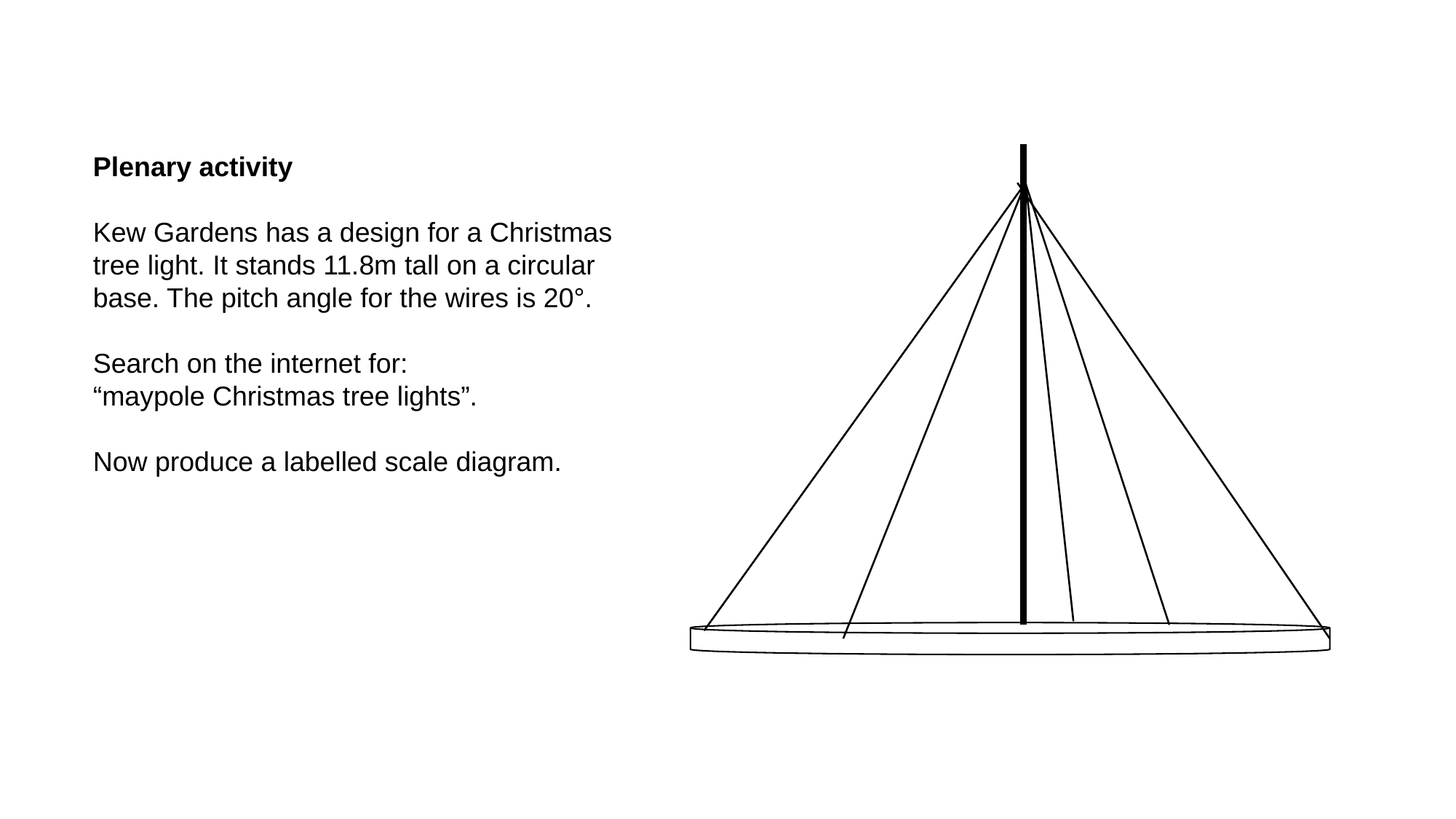

Plenary activity

Kew Gardens has a design for a Christmas tree light. It stands 11.8m tall on a circular base. The pitch angle for the wires is 20°.

Search on the internet for:
“maypole Christmas tree lights”.

Now produce a labelled scale diagram.